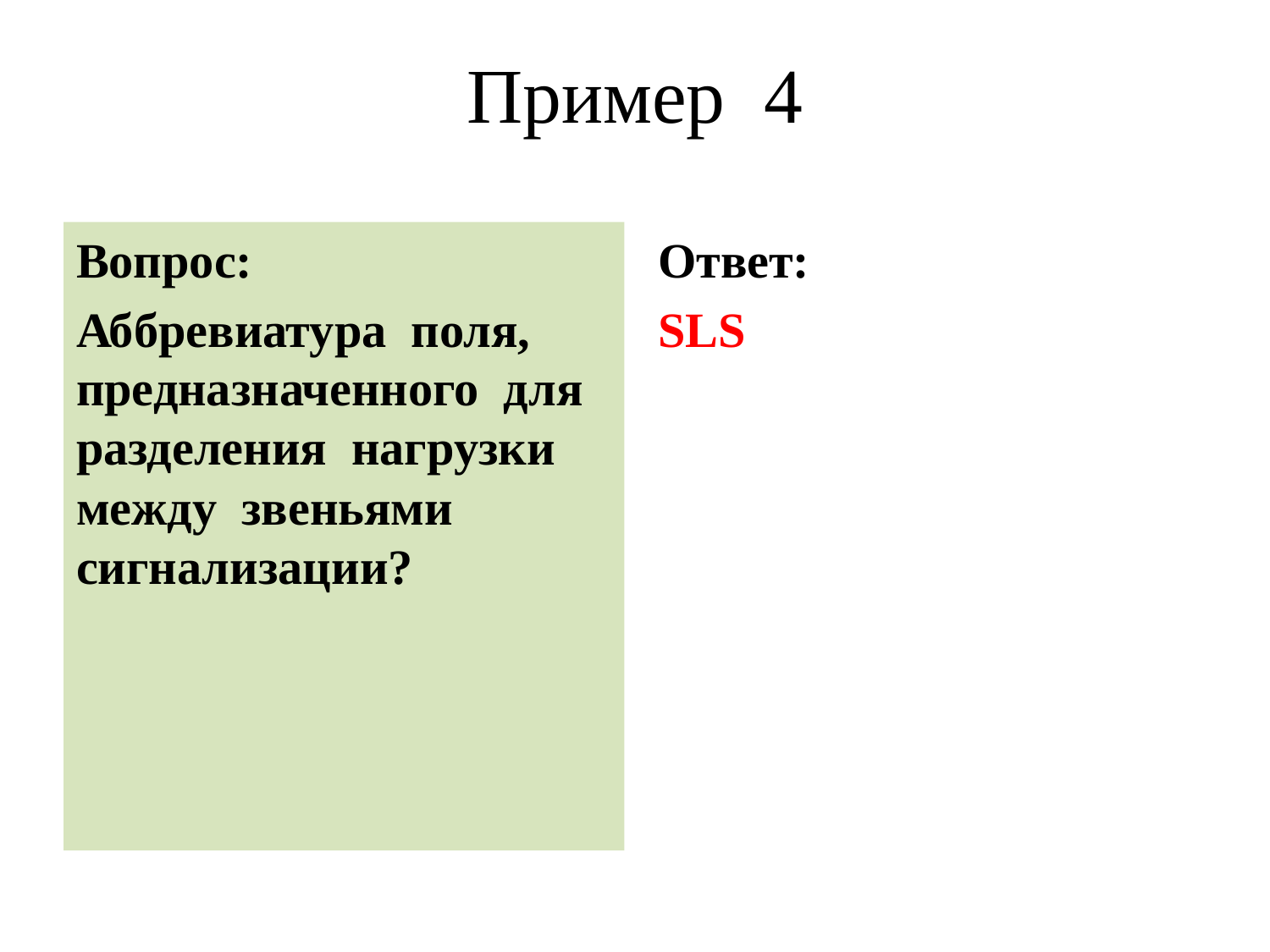

# Пример  4
Вопрос:
Аббревиатура  поля, предназначенного  для разделения  нагрузки между  звеньями сигнализации?
Ответ:
SLS